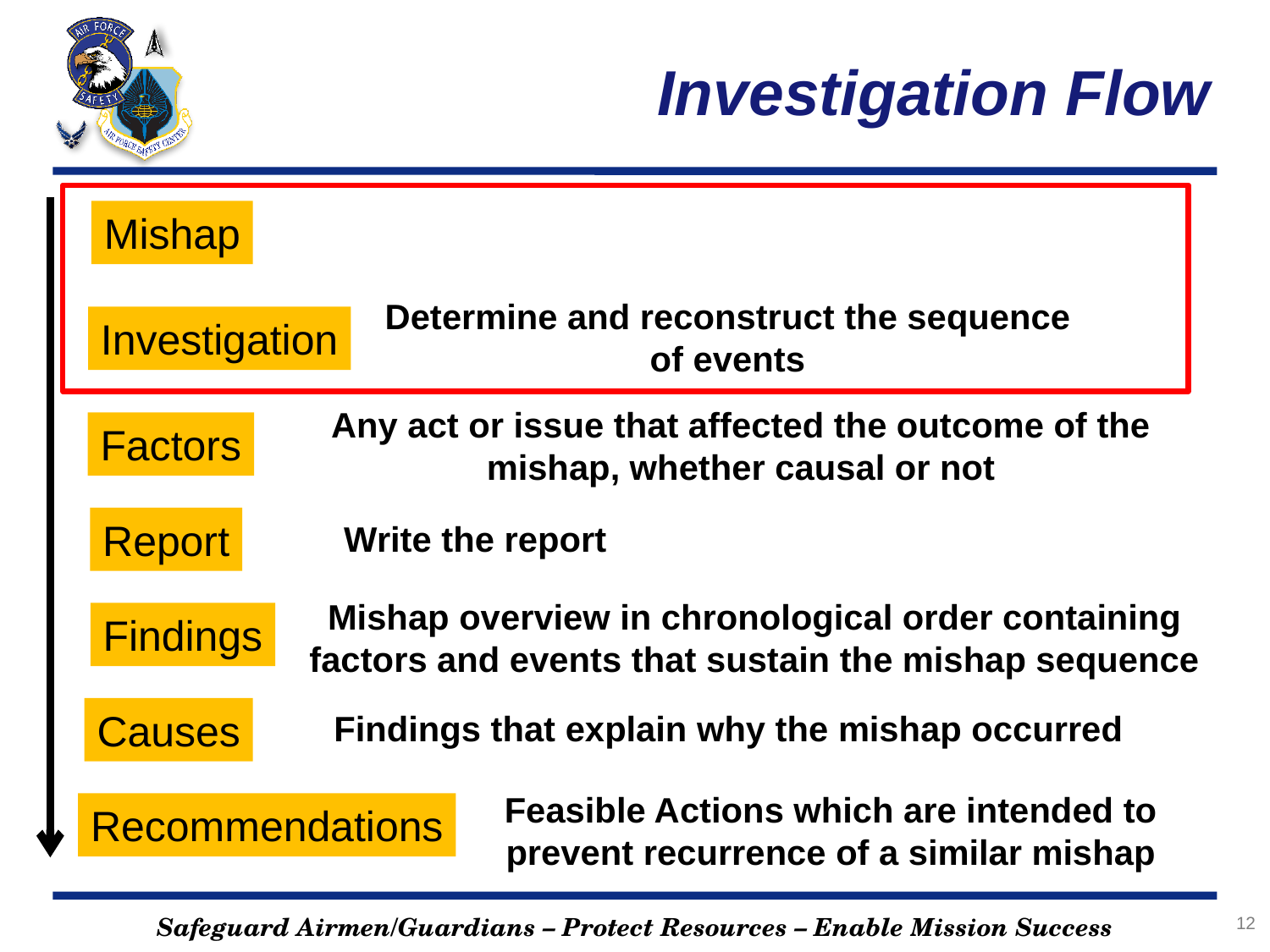

# Investigation Flow

Mishap
Determine and reconstruct the sequence of events

Investigation
Any act or issue that affected the outcome of the mishap, whether causal or not
Factors
Report
Write the report
Mishap overview in chronological order containing factors and events that sustain the mishap sequence
Findings
Causes
Findings that explain why the mishap occurred
Feasible Actions which are intended to prevent recurrence of a similar mishap

Recommendations
12